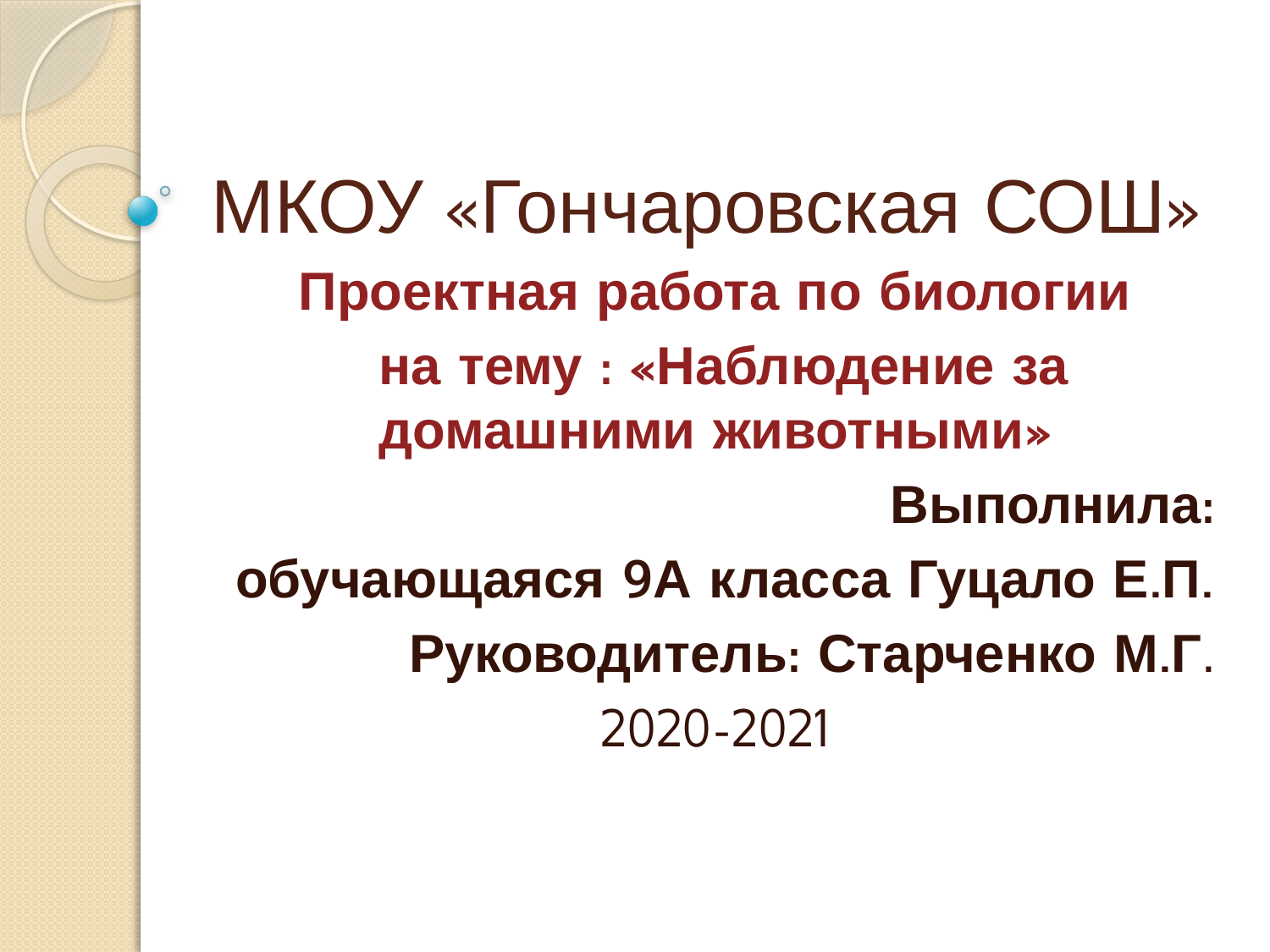

# МКОУ «Гончаровская СОШ»
Проектная работа по биологии
 на тему : «Наблюдение за домашними животными»
Выполнила:
 обучающаяся 9А класса Гуцало Е.П.
Руководитель: Старченко М.Г.
2020-2021